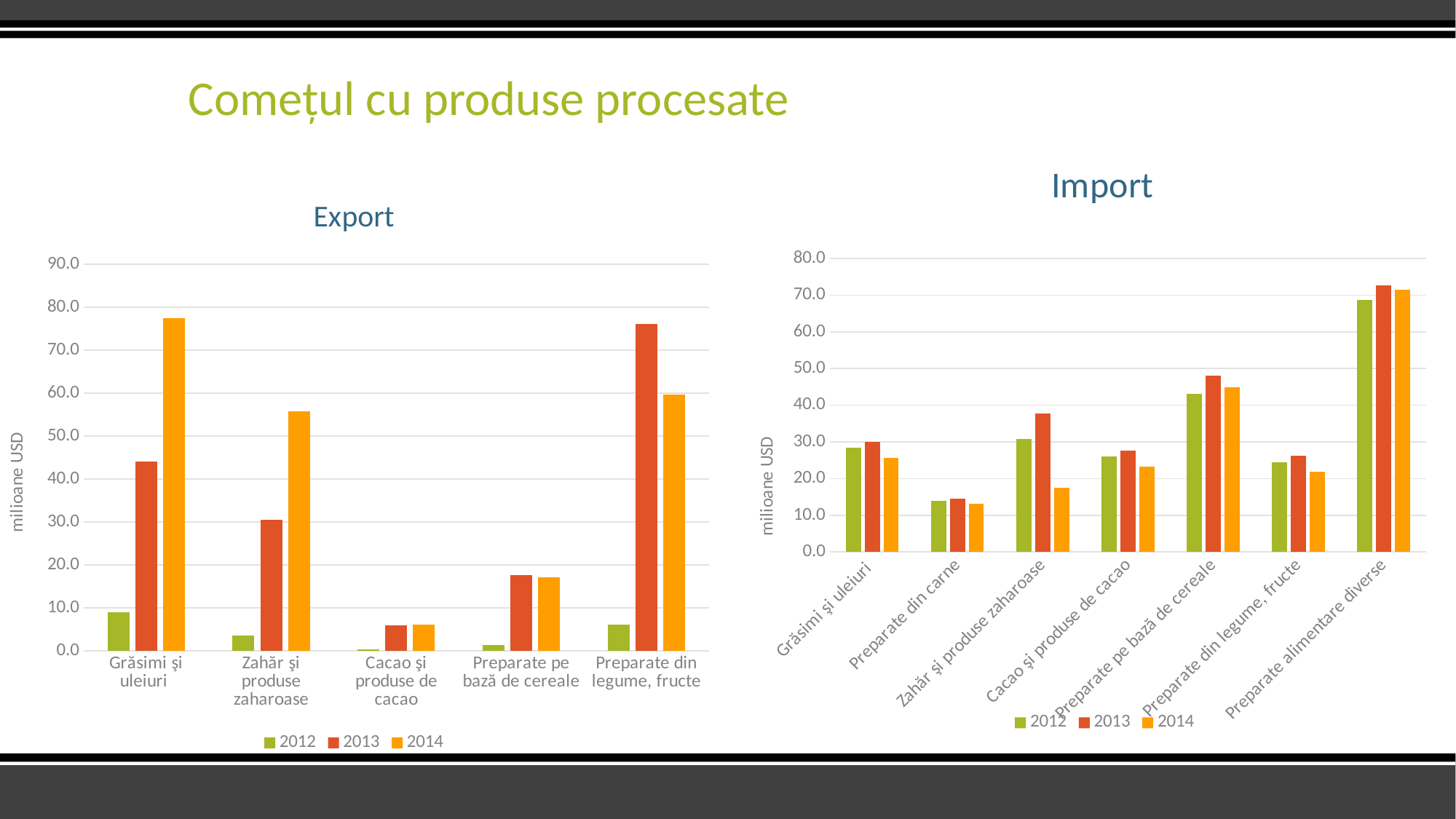

# Comețul cu produse procesate

### Chart: Import

| Category | 2012 | 2013 | 2014 |
|---|---|---|---|
| Grăsimi şi uleiuri  | 28.3621 | 30.007800000000007 | 25.57899999999999 |
| Preparate din carne | 14.0188 | 14.616800000000001 | 13.067300000000001 |
| Zahăr şi produse zaharoase | 30.779 | 37.67810000000002 | 17.5 |
| Cacao şi produse de cacao | 26.07139999999999 | 27.65590000000001 | 23.332 |
| Preparate pe bază de cereale | 43.0555 | 48.0433 | 44.8023 |
| Preparate din legume, fructe | 24.427999999999994 | 26.262299999999996 | 21.79249999999999 |
| Preparate alimentare diverse | 68.7343 | 72.60339999999998 | 71.54079999999999 |

### Chart: Export

| Category | 2012 | 2013 | 2014 |
|---|---|---|---|
| Grăsimi şi uleiuri  | 8.970310000000001 | 44.04 | 77.52239999999996 |
| Zahăr şi produse zaharoase | 3.502899999999999 | 30.5369 | 55.76950000000002 |
| Cacao şi produse de cacao | 0.3592200000000001 | 5.936100000000002 | 6.1883 |
| Preparate pe bază de cereale | 1.3444800000000001 | 17.55409999999999 | 17.207 |
| Preparate din legume, fructe | 6.03715 | 76.06819999999999 | 59.66510000000002 |